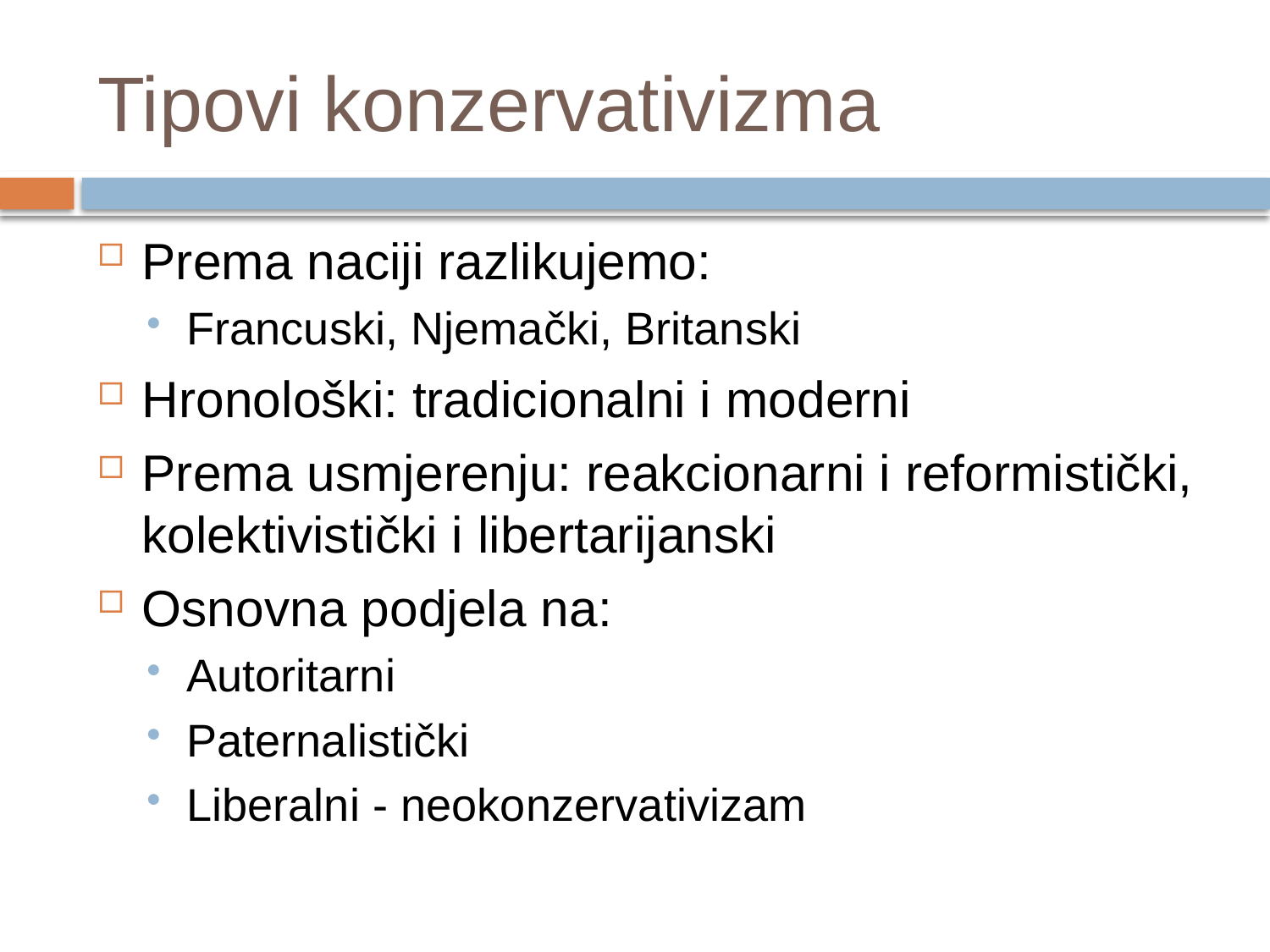

# Tipovi konzervativizma
Prema naciji razlikujemo:
Francuski, Njemački, Britanski
Hronološki: tradicionalni i moderni
Prema usmjerenju: reakcionarni i reformistički, kolektivistički i libertarijanski
Osnovna podjela na:
Autoritarni
Paternalistički
Liberalni - neokonzervativizam